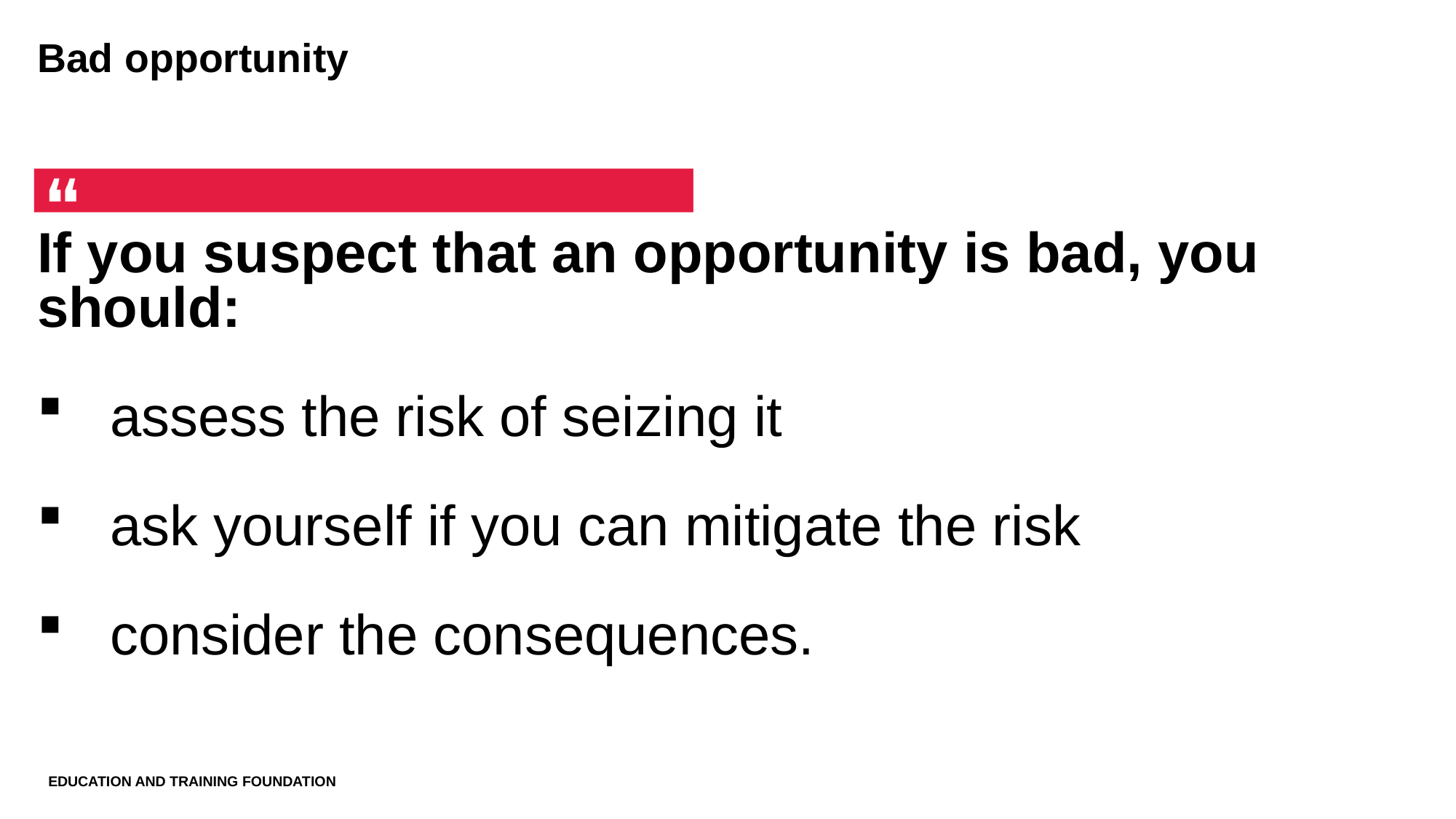

# Bad opportunity
If you suspect that an opportunity is bad, you should:

assess the risk of seizing it

ask yourself if you can mitigate the risk

consider the consequences.

Education and Training Foundation